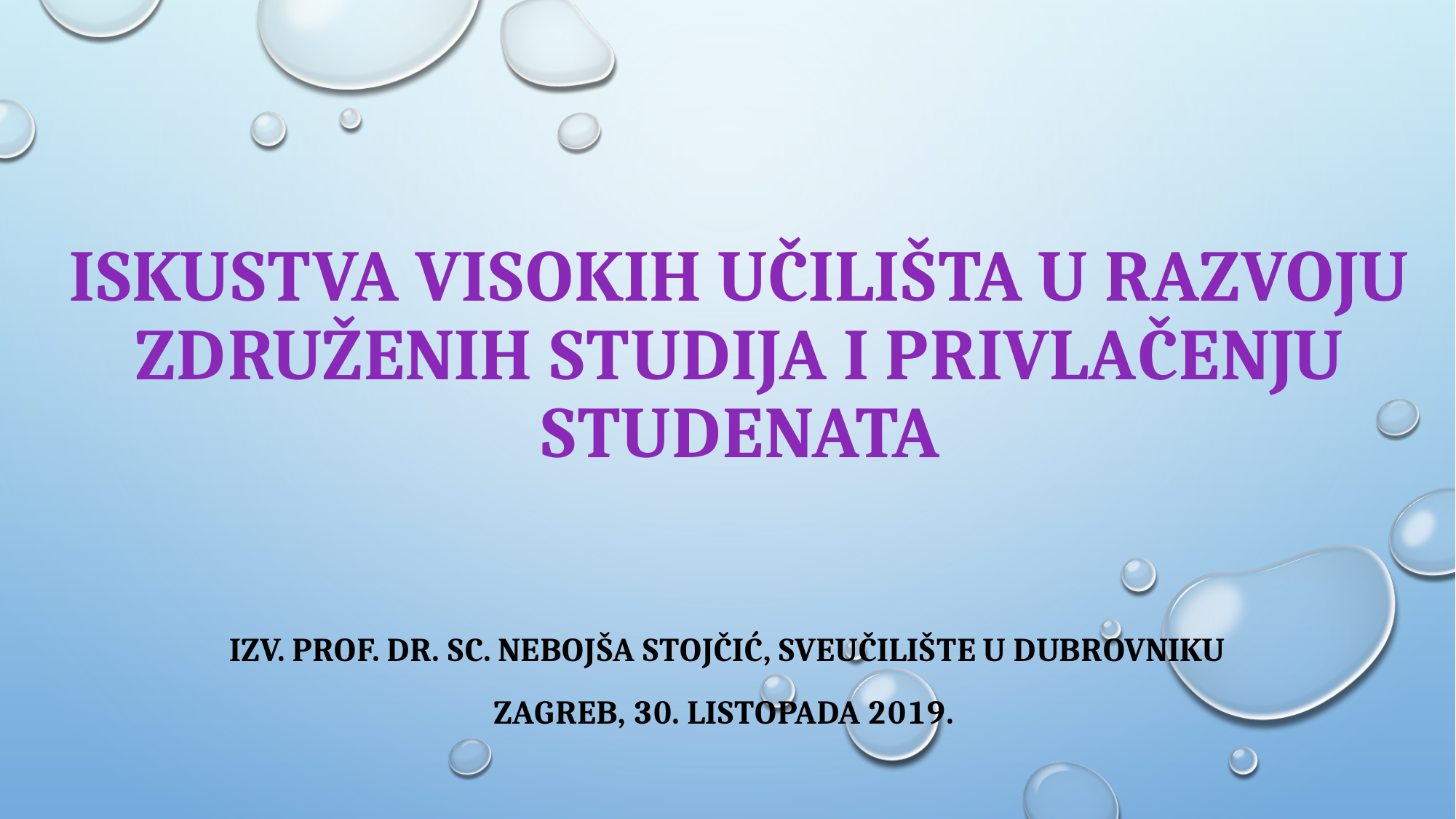

# Iskustva visokih učilišta u razvoju združenih studija i privlačenju studenata
Izv. Prof. dr. sc. Nebojša stojčić, sveučilište u dubrovniku
Zagreb, 30. listopada 2019.